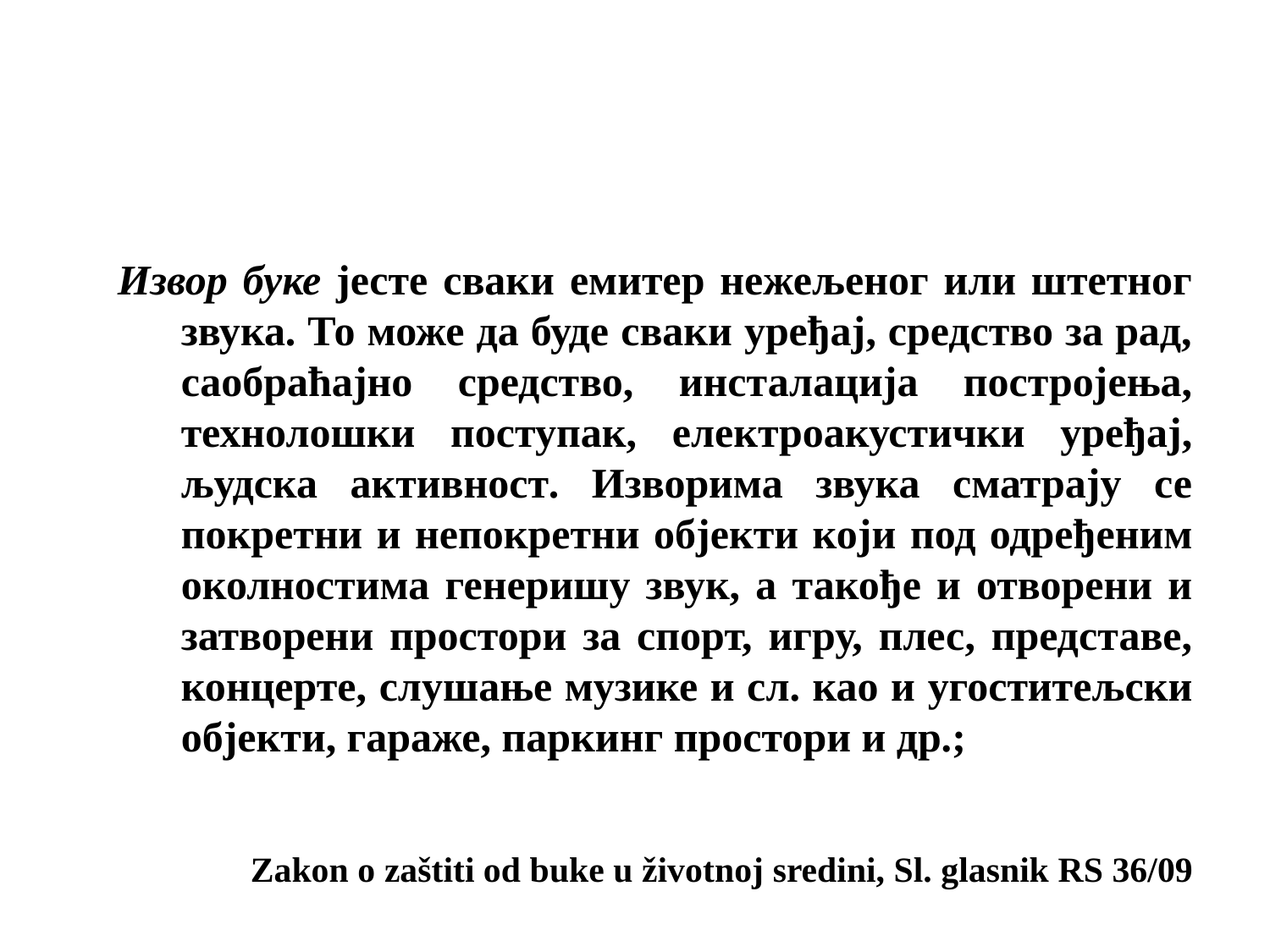

Извор буке јесте сваки емитер нежељеног или штетног звука. То може да буде сваки уређај, средство за рад, саобраћајно средство, инсталација постројења, технолошки поступак, електроакустички уређај, људска активност. Изворима звука сматрају се покретни и непокретни објекти који под одређеним околностима генеришу звук, а такође и отворени и затворени простори за спорт, игру, плес, представе, концерте, слушање музике и сл. као и угоститељски објекти, гараже, паркинг простори и др.;
Zakon o zaštiti od buke u životnoj sredini, Sl. glasnik RS 36/09